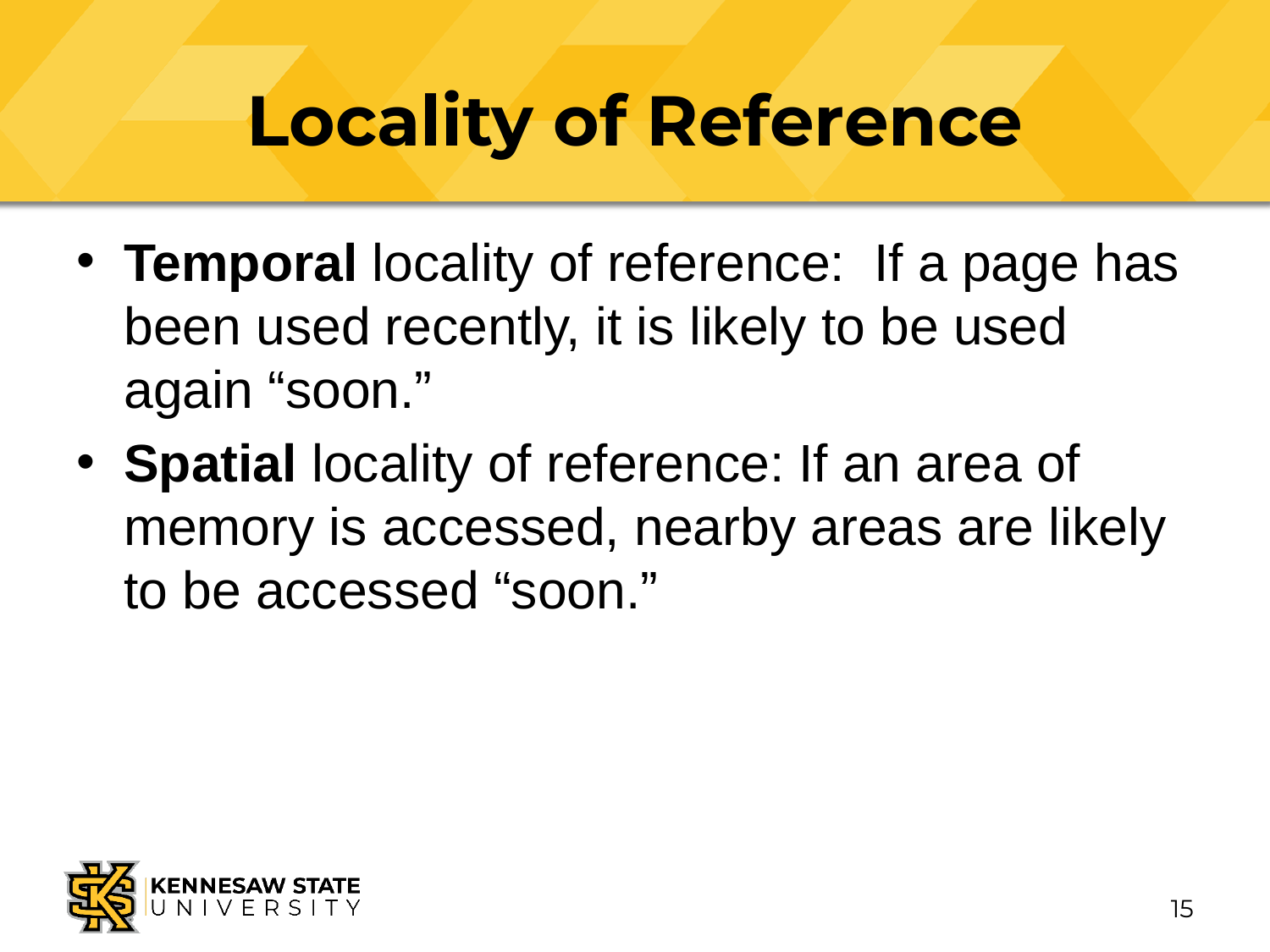

# Locality of Reference
Temporal locality of reference:  If a page has been used recently, it is likely to be used again “soon.”
Spatial locality of reference: If an area of memory is accessed, nearby areas are likely to be accessed “soon.”
15